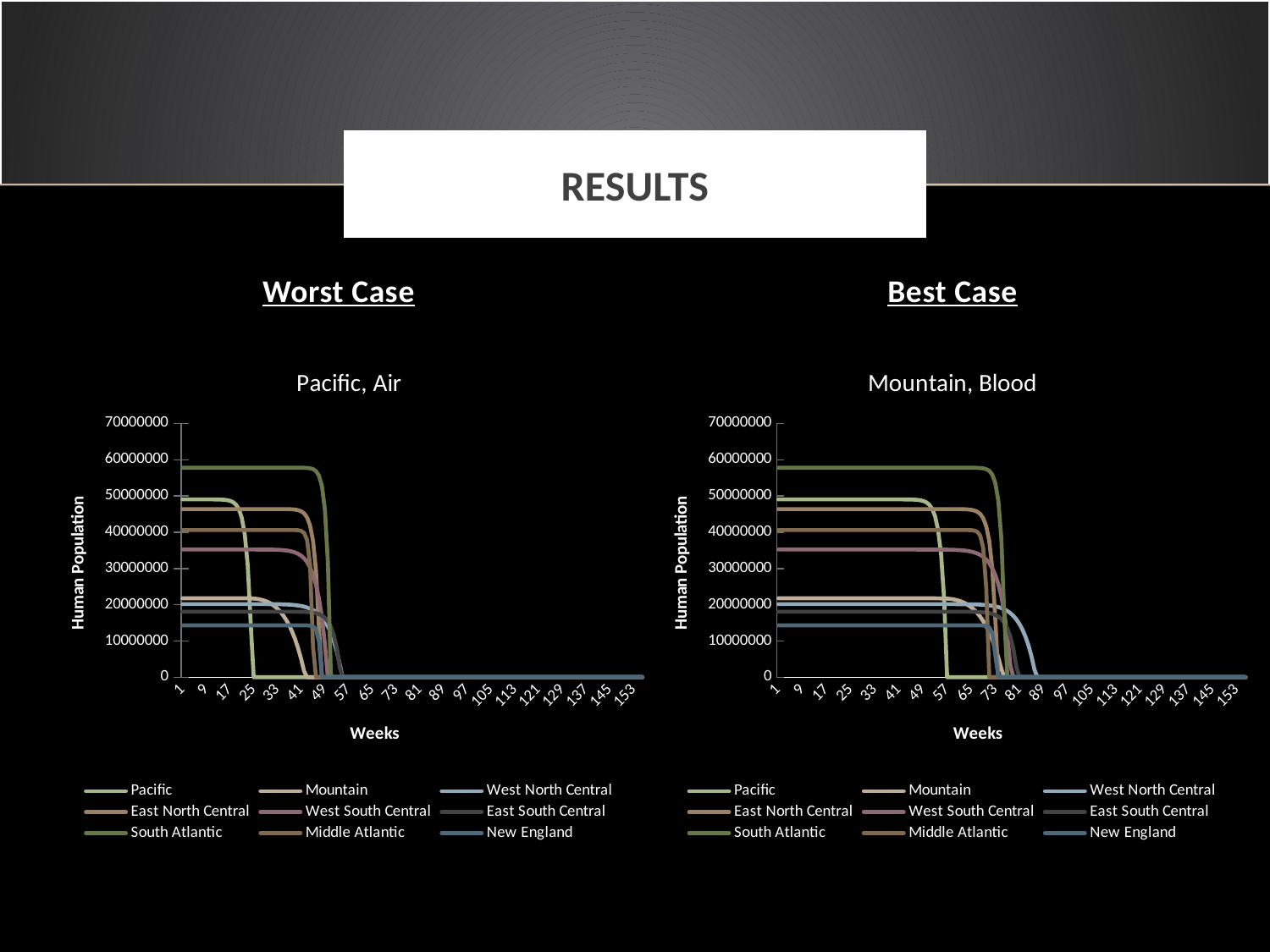

# RESULTS
Worst Case
Best Case

### Chart: Pacific, Air

| Category | Pacific | Mountain | West North Central | East North Central | West South Central | East South Central | South Atlantic | Middle Atlantic | New England |
|---|---|---|---|---|---|---|---|---|---|
| 1 | 49070441.0 | 21784507.0 | 20165794.0 | 46395654.0 | 35235521.0 | 18084651.0 | 57806544.0 | 40621237.0 | 14303542.0 |
| 2 | 49070435.0 | 21784507.0 | 20165794.0 | 46395654.0 | 35235521.0 | 18084651.0 | 57806544.0 | 40621237.0 | 14303542.0 |
| 3 | 49070422.0 | 21784507.0 | 20165794.0 | 46395654.0 | 35235521.0 | 18084651.0 | 57806544.0 | 40621237.0 | 14303542.0 |
| 4 | 49070395.0 | 21784507.0 | 20165794.0 | 46395654.0 | 35235521.0 | 18084651.0 | 57806544.0 | 40621237.0 | 14303542.0 |
| 5 | 49070339.0 | 21784507.0 | 20165794.0 | 46395654.0 | 35235521.0 | 18084651.0 | 57806544.0 | 40621237.0 | 14303542.0 |
| 6 | 49070225.0 | 21784507.0 | 20165794.0 | 46395654.0 | 35235521.0 | 18084651.0 | 57806544.0 | 40621237.0 | 14303542.0 |
| 7 | 49069994.0 | 21784507.0 | 20165794.0 | 46395654.0 | 35235521.0 | 18084651.0 | 57806544.0 | 40621237.0 | 14303542.0 |
| 8 | 49069530.0 | 21784507.0 | 20165794.0 | 46395654.0 | 35235521.0 | 18084651.0 | 57806544.0 | 40621237.0 | 14303542.0 |
| 9 | 49068606.0 | 21784507.0 | 20165794.0 | 46395654.0 | 35235521.0 | 18084651.0 | 57806544.0 | 40621237.0 | 14303542.0 |
| 10 | 49066778.0 | 21784506.0 | 20165794.0 | 46395654.0 | 35235521.0 | 18084651.0 | 57806544.0 | 40621237.0 | 14303542.0 |
| 11 | 49063185.0 | 21784503.0 | 20165794.0 | 46395654.0 | 35235521.0 | 18084651.0 | 57806544.0 | 40621237.0 | 14303542.0 |
| 12 | 49056159.0 | 21784495.0 | 20165794.0 | 46395654.0 | 35235521.0 | 18084651.0 | 57806544.0 | 40621237.0 | 14303542.0 |
| 13 | 49042491.0 | 21784479.0 | 20165794.0 | 46395654.0 | 35235521.0 | 18084651.0 | 57806544.0 | 40621237.0 | 14303542.0 |
| 14 | 49016024.0 | 21784445.0 | 20165794.0 | 46395654.0 | 35235521.0 | 18084651.0 | 57806544.0 | 40621237.0 | 14303542.0 |
| 15 | 48964997.0 | 21784378.0 | 20165794.0 | 46395654.0 | 35235521.0 | 18084651.0 | 57806544.0 | 40621237.0 | 14303542.0 |
| 16 | 48867019.0 | 21784247.0 | 20165794.0 | 46395654.0 | 35235521.0 | 18084651.0 | 57806544.0 | 40621237.0 | 14303542.0 |
| 17 | 48679606.0 | 21783993.0 | 20165794.0 | 46395654.0 | 35235521.0 | 18084651.0 | 57806544.0 | 40621237.0 | 14303542.0 |
| 18 | 48322418.0 | 21783504.0 | 20165793.0 | 46395654.0 | 35235520.0 | 18084651.0 | 57806544.0 | 40621237.0 | 14303542.0 |
| 19 | 47643999.0 | 21782569.0 | 20165791.0 | 46395654.0 | 35235516.0 | 18084651.0 | 57806544.0 | 40621237.0 | 14303542.0 |
| 20 | 46359712.0 | 21780788.0 | 20165786.0 | 46395654.0 | 35235506.0 | 18084651.0 | 57806544.0 | 40621237.0 | 14303542.0 |
| 21 | 43936329.0 | 21777412.0 | 20165774.0 | 46395654.0 | 35235484.0 | 18084651.0 | 57806544.0 | 40621237.0 | 14303542.0 |
| 22 | 39378396.0 | 21771033.0 | 20165749.0 | 46395654.0 | 35235438.0 | 18084651.0 | 57806544.0 | 40621237.0 | 14303542.0 |
| 23 | 30835654.0 | 21759017.0 | 20165699.0 | 46395654.0 | 35235346.0 | 18084651.0 | 57806544.0 | 40621237.0 | 14303542.0 |
| 24 | 14893250.0 | 21736450.0 | 20165602.0 | 46395654.0 | 35235164.0 | 18084651.0 | 57806544.0 | 40621237.0 | 14303542.0 |
| 25 | 0.0 | 21694190.0 | 20165417.0 | 46395654.0 | 35234812.0 | 18084651.0 | 57806544.0 | 40621237.0 | 14303542.0 |
| 26 | 0.0 | 21615294.0 | 20165067.0 | 46395653.0 | 35234140.0 | 18084651.0 | 57806544.0 | 40621237.0 | 14303542.0 |
| 27 | 0.0 | 21481150.0 | 20164409.0 | 46395648.0 | 35232867.0 | 18084649.0 | 57806544.0 | 40621237.0 | 14303542.0 |
| 28 | 0.0 | 21283022.0 | 20163213.0 | 46395632.0 | 35230527.0 | 18084643.0 | 57806544.0 | 40621237.0 | 14303542.0 |
| 29 | 0.0 | 21010730.0 | 20161166.0 | 46395590.0 | 35226432.0 | 18084628.0 | 57806544.0 | 40621237.0 | 14303542.0 |
| 30 | 0.0 | 20652436.0 | 20157846.0 | 46395488.0 | 35219580.0 | 18084594.0 | 57806544.0 | 40621237.0 | 14303542.0 |
| 31 | 0.0 | 20194395.0 | 20152690.0 | 46395255.0 | 35208525.0 | 18084525.0 | 57806544.0 | 40621237.0 | 14303542.0 |
| 32 | 0.0 | 19620659.0 | 20144951.0 | 46394742.0 | 35191197.0 | 18084392.0 | 57806544.0 | 40621237.0 | 14303542.0 |
| 33 | 0.0 | 18912737.0 | 20133648.0 | 46393644.0 | 35164652.0 | 18084145.0 | 57806543.0 | 40621235.0 | 14303542.0 |
| 34 | 0.0 | 18049210.0 | 20117495.0 | 46391345.0 | 35124722.0 | 18083702.0 | 57806537.0 | 40621222.0 | 14303542.0 |
| 35 | 0.0 | 17005290.0 | 20094818.0 | 46386609.0 | 35065535.0 | 18082928.0 | 57806515.0 | 40621161.0 | 14303542.0 |
| 36 | 0.0 | 15752328.0 | 20063443.0 | 46376976.0 | 34978845.0 | 18081603.0 | 57806449.0 | 40620909.0 | 14303542.0 |
| 37 | 0.0 | 14257267.0 | 20020561.0 | 46357578.0 | 34853111.0 | 18079375.0 | 57806268.0 | 40619932.0 | 14303542.0 |
| 38 | 0.0 | 12482062.0 | 19962549.0 | 46318832.0 | 34672221.0 | 18075681.0 | 57805793.0 | 40616286.0 | 14303542.0 |
| 39 | 0.0 | 10383101.0 | 19884749.0 | 46241957.0 | 34413742.0 | 18069629.0 | 57804591.0 | 40603024.0 | 14303533.0 |
| 40 | 0.0 | 7910755.0 | 19781182.0 | 46090300.0 | 34046502.0 | 18059810.0 | 57801625.0 | 40555698.0 | 14303463.0 |
| 41 | 0.0 | 5009440.0 | 19644188.0 | 45792590.0 | 33527275.0 | 18044013.0 | 57794438.0 | 40389339.0 | 14303052.0 |
| 42 | 0.0 | 1619827.0 | 19463963.0 | 45210722.0 | 32796231.0 | 18018771.0 | 57777264.0 | 39811862.0 | 14300946.0 |
| 43 | 0.0 | 0.0 | 19227967.0 | 44077922.0 | 31770709.0 | 17978657.0 | 57736621.0 | 37829005.0 | 14290971.0 |
| 44 | 0.0 | 0.0 | 18920156.0 | 41880372.0 | 30336715.0 | 17915179.0 | 57640999.0 | 31087828.0 | 14246134.0 |
| 45 | 0.0 | 0.0 | 18520971.0 | 37631179.0 | 28338838.0 | 17815026.0 | 57416438.0 | 8401291.0 | 14052106.0 |
| 46 | 0.0 | 0.0 | 18006197.0 | 29440279.0 | 25565088.0 | 17657280.0 | 56887671.0 | 0.0 | 13236714.0 |
| 47 | 0.0 | 0.0 | 17344769.0 | 13703702.0 | 21725658.0 | 17408915.0 | 55632854.0 | 0.0 | 9891175.0 |
| 48 | 0.0 | 0.0 | 16496424.0 | 0.0 | 16426072.0 | 17017427.0 | 52748992.0 | 0.0 | 0.0 |
| 49 | 0.0 | 0.0 | 15408259.0 | 0.0 | 9134089.0 | 16398731.0 | 46268787.0 | 0.0 | 0.0 |
| 50 | 0.0 | 0.0 | 14014676.0 | 0.0 | 0.0 | 15427072.0 | 31922383.0 | 0.0 | 0.0 |
| 51 | 0.0 | 0.0 | 12237982.0 | 0.0 | 0.0 | 13920574.0 | 551207.0 | 0.0 | 0.0 |
| 52 | 0.0 | 0.0 | 9981555.0 | 0.0 | 0.0 | 11603470.0 | 0.0 | 0.0 | 0.0 |
| 53 | 0.0 | 0.0 | 7130781.0 | 0.0 | 0.0 | 8065328.0 | 0.0 | 0.0 | 0.0 |
| 54 | 0.0 | 0.0 | 3547473.0 | 0.0 | 0.0 | 2736419.0 | 0.0 | 0.0 | 0.0 |
| 55 | 0.0 | 0.0 | 0.0 | 0.0 | 0.0 | 0.0 | 0.0 | 0.0 | 0.0 |
| 56 | 0.0 | 0.0 | 0.0 | 0.0 | 0.0 | 0.0 | 0.0 | 0.0 | 0.0 |
| 57 | 0.0 | 0.0 | 0.0 | 0.0 | 0.0 | 0.0 | 0.0 | 0.0 | 0.0 |
| 58 | 0.0 | 0.0 | 0.0 | 0.0 | 0.0 | 0.0 | 0.0 | 0.0 | 0.0 |
| 59 | 0.0 | 0.0 | 0.0 | 0.0 | 0.0 | 0.0 | 0.0 | 0.0 | 0.0 |
| 60 | 0.0 | 0.0 | 0.0 | 0.0 | 0.0 | 0.0 | 0.0 | 0.0 | 0.0 |
| 61 | 0.0 | 0.0 | 0.0 | 0.0 | 0.0 | 0.0 | 0.0 | 0.0 | 0.0 |
| 62 | 0.0 | 0.0 | 0.0 | 0.0 | 0.0 | 0.0 | 0.0 | 0.0 | 0.0 |
| 63 | 0.0 | 0.0 | 0.0 | 0.0 | 0.0 | 0.0 | 0.0 | 0.0 | 0.0 |
| 64 | 0.0 | 0.0 | 0.0 | 0.0 | 0.0 | 0.0 | 0.0 | 0.0 | 0.0 |
| 65 | 0.0 | 0.0 | 0.0 | 0.0 | 0.0 | 0.0 | 0.0 | 0.0 | 0.0 |
| 66 | 0.0 | 0.0 | 0.0 | 0.0 | 0.0 | 0.0 | 0.0 | 0.0 | 0.0 |
| 67 | 0.0 | 0.0 | 0.0 | 0.0 | 0.0 | 0.0 | 0.0 | 0.0 | 0.0 |
| 68 | 0.0 | 0.0 | 0.0 | 0.0 | 0.0 | 0.0 | 0.0 | 0.0 | 0.0 |
| 69 | 0.0 | 0.0 | 0.0 | 0.0 | 0.0 | 0.0 | 0.0 | 0.0 | 0.0 |
| 70 | 0.0 | 0.0 | 0.0 | 0.0 | 0.0 | 0.0 | 0.0 | 0.0 | 0.0 |
| 71 | 0.0 | 0.0 | 0.0 | 0.0 | 0.0 | 0.0 | 0.0 | 0.0 | 0.0 |
| 72 | 0.0 | 0.0 | 0.0 | 0.0 | 0.0 | 0.0 | 0.0 | 0.0 | 0.0 |
| 73 | 0.0 | 0.0 | 0.0 | 0.0 | 0.0 | 0.0 | 0.0 | 0.0 | 0.0 |
| 74 | 0.0 | 0.0 | 0.0 | 0.0 | 0.0 | 0.0 | 0.0 | 0.0 | 0.0 |
| 75 | 0.0 | 0.0 | 0.0 | 0.0 | 0.0 | 0.0 | 0.0 | 0.0 | 0.0 |
| 76 | 0.0 | 0.0 | 0.0 | 0.0 | 0.0 | 0.0 | 0.0 | 0.0 | 0.0 |
| 77 | 0.0 | 0.0 | 0.0 | 0.0 | 0.0 | 0.0 | 0.0 | 0.0 | 0.0 |
| 78 | 0.0 | 0.0 | 0.0 | 0.0 | 0.0 | 0.0 | 0.0 | 0.0 | 0.0 |
| 79 | 0.0 | 0.0 | 0.0 | 0.0 | 0.0 | 0.0 | 0.0 | 0.0 | 0.0 |
| 80 | 0.0 | 0.0 | 0.0 | 0.0 | 0.0 | 0.0 | 0.0 | 0.0 | 0.0 |
| 81 | 0.0 | 0.0 | 0.0 | 0.0 | 0.0 | 0.0 | 0.0 | 0.0 | 0.0 |
| 82 | 0.0 | 0.0 | 0.0 | 0.0 | 0.0 | 0.0 | 0.0 | 0.0 | 0.0 |
| 83 | 0.0 | 0.0 | 0.0 | 0.0 | 0.0 | 0.0 | 0.0 | 0.0 | 0.0 |
| 84 | 0.0 | 0.0 | 0.0 | 0.0 | 0.0 | 0.0 | 0.0 | 0.0 | 0.0 |
| 85 | 0.0 | 0.0 | 0.0 | 0.0 | 0.0 | 0.0 | 0.0 | 0.0 | 0.0 |
| 86 | 0.0 | 0.0 | 0.0 | 0.0 | 0.0 | 0.0 | 0.0 | 0.0 | 0.0 |
| 87 | 0.0 | 0.0 | 0.0 | 0.0 | 0.0 | 0.0 | 0.0 | 0.0 | 0.0 |
| 88 | 0.0 | 0.0 | 0.0 | 0.0 | 0.0 | 0.0 | 0.0 | 0.0 | 0.0 |
| 89 | 0.0 | 0.0 | 0.0 | 0.0 | 0.0 | 0.0 | 0.0 | 0.0 | 0.0 |
| 90 | 0.0 | 0.0 | 0.0 | 0.0 | 0.0 | 0.0 | 0.0 | 0.0 | 0.0 |
| 91 | 0.0 | 0.0 | 0.0 | 0.0 | 0.0 | 0.0 | 0.0 | 0.0 | 0.0 |
| 92 | 0.0 | 0.0 | 0.0 | 0.0 | 0.0 | 0.0 | 0.0 | 0.0 | 0.0 |
| 93 | 0.0 | 0.0 | 0.0 | 0.0 | 0.0 | 0.0 | 0.0 | 0.0 | 0.0 |
| 94 | 0.0 | 0.0 | 0.0 | 0.0 | 0.0 | 0.0 | 0.0 | 0.0 | 0.0 |
| 95 | 0.0 | 0.0 | 0.0 | 0.0 | 0.0 | 0.0 | 0.0 | 0.0 | 0.0 |
| 96 | 0.0 | 0.0 | 0.0 | 0.0 | 0.0 | 0.0 | 0.0 | 0.0 | 0.0 |
| 97 | 0.0 | 0.0 | 0.0 | 0.0 | 0.0 | 0.0 | 0.0 | 0.0 | 0.0 |
| 98 | 0.0 | 0.0 | 0.0 | 0.0 | 0.0 | 0.0 | 0.0 | 0.0 | 0.0 |
| 99 | 0.0 | 0.0 | 0.0 | 0.0 | 0.0 | 0.0 | 0.0 | 0.0 | 0.0 |
| 100 | 0.0 | 0.0 | 0.0 | 0.0 | 0.0 | 0.0 | 0.0 | 0.0 | 0.0 |
| 101 | 0.0 | 0.0 | 0.0 | 0.0 | 0.0 | 0.0 | 0.0 | 0.0 | 0.0 |
| 102 | 0.0 | 0.0 | 0.0 | 0.0 | 0.0 | 0.0 | 0.0 | 0.0 | 0.0 |
| 103 | 0.0 | 0.0 | 0.0 | 0.0 | 0.0 | 0.0 | 0.0 | 0.0 | 0.0 |
| 104 | 0.0 | 0.0 | 0.0 | 0.0 | 0.0 | 0.0 | 0.0 | 0.0 | 0.0 |
| 105 | 0.0 | 0.0 | 0.0 | 0.0 | 0.0 | 0.0 | 0.0 | 0.0 | 0.0 |
| 106 | 0.0 | 0.0 | 0.0 | 0.0 | 0.0 | 0.0 | 0.0 | 0.0 | 0.0 |
| 107 | 0.0 | 0.0 | 0.0 | 0.0 | 0.0 | 0.0 | 0.0 | 0.0 | 0.0 |
| 108 | 0.0 | 0.0 | 0.0 | 0.0 | 0.0 | 0.0 | 0.0 | 0.0 | 0.0 |
| 109 | 0.0 | 0.0 | 0.0 | 0.0 | 0.0 | 0.0 | 0.0 | 0.0 | 0.0 |
| 110 | 0.0 | 0.0 | 0.0 | 0.0 | 0.0 | 0.0 | 0.0 | 0.0 | 0.0 |
| 111 | 0.0 | 0.0 | 0.0 | 0.0 | 0.0 | 0.0 | 0.0 | 0.0 | 0.0 |
| 112 | 0.0 | 0.0 | 0.0 | 0.0 | 0.0 | 0.0 | 0.0 | 0.0 | 0.0 |
| 113 | 0.0 | 0.0 | 0.0 | 0.0 | 0.0 | 0.0 | 0.0 | 0.0 | 0.0 |
| 114 | 0.0 | 0.0 | 0.0 | 0.0 | 0.0 | 0.0 | 0.0 | 0.0 | 0.0 |
| 115 | 0.0 | 0.0 | 0.0 | 0.0 | 0.0 | 0.0 | 0.0 | 0.0 | 0.0 |
| 116 | 0.0 | 0.0 | 0.0 | 0.0 | 0.0 | 0.0 | 0.0 | 0.0 | 0.0 |
| 117 | 0.0 | 0.0 | 0.0 | 0.0 | 0.0 | 0.0 | 0.0 | 0.0 | 0.0 |
| 118 | 0.0 | 0.0 | 0.0 | 0.0 | 0.0 | 0.0 | 0.0 | 0.0 | 0.0 |
| 119 | 0.0 | 0.0 | 0.0 | 0.0 | 0.0 | 0.0 | 0.0 | 0.0 | 0.0 |
| 120 | 0.0 | 0.0 | 0.0 | 0.0 | 0.0 | 0.0 | 0.0 | 0.0 | 0.0 |
| 121 | 0.0 | 0.0 | 0.0 | 0.0 | 0.0 | 0.0 | 0.0 | 0.0 | 0.0 |
| 122 | 0.0 | 0.0 | 0.0 | 0.0 | 0.0 | 0.0 | 0.0 | 0.0 | 0.0 |
| 123 | 0.0 | 0.0 | 0.0 | 0.0 | 0.0 | 0.0 | 0.0 | 0.0 | 0.0 |
| 124 | 0.0 | 0.0 | 0.0 | 0.0 | 0.0 | 0.0 | 0.0 | 0.0 | 0.0 |
| 125 | 0.0 | 0.0 | 0.0 | 0.0 | 0.0 | 0.0 | 0.0 | 0.0 | 0.0 |
| 126 | 0.0 | 0.0 | 0.0 | 0.0 | 0.0 | 0.0 | 0.0 | 0.0 | 0.0 |
| 127 | 0.0 | 0.0 | 0.0 | 0.0 | 0.0 | 0.0 | 0.0 | 0.0 | 0.0 |
| 128 | 0.0 | 0.0 | 0.0 | 0.0 | 0.0 | 0.0 | 0.0 | 0.0 | 0.0 |
| 129 | 0.0 | 0.0 | 0.0 | 0.0 | 0.0 | 0.0 | 0.0 | 0.0 | 0.0 |
| 130 | 0.0 | 0.0 | 0.0 | 0.0 | 0.0 | 0.0 | 0.0 | 0.0 | 0.0 |
| 131 | 0.0 | 0.0 | 0.0 | 0.0 | 0.0 | 0.0 | 0.0 | 0.0 | 0.0 |
| 132 | 0.0 | 0.0 | 0.0 | 0.0 | 0.0 | 0.0 | 0.0 | 0.0 | 0.0 |
| 133 | 0.0 | 0.0 | 0.0 | 0.0 | 0.0 | 0.0 | 0.0 | 0.0 | 0.0 |
| 134 | 0.0 | 0.0 | 0.0 | 0.0 | 0.0 | 0.0 | 0.0 | 0.0 | 0.0 |
| 135 | 0.0 | 0.0 | 0.0 | 0.0 | 0.0 | 0.0 | 0.0 | 0.0 | 0.0 |
| 136 | 0.0 | 0.0 | 0.0 | 0.0 | 0.0 | 0.0 | 0.0 | 0.0 | 0.0 |
| 137 | 0.0 | 0.0 | 0.0 | 0.0 | 0.0 | 0.0 | 0.0 | 0.0 | 0.0 |
| 138 | 0.0 | 0.0 | 0.0 | 0.0 | 0.0 | 0.0 | 0.0 | 0.0 | 0.0 |
| 139 | 0.0 | 0.0 | 0.0 | 0.0 | 0.0 | 0.0 | 0.0 | 0.0 | 0.0 |
| 140 | 0.0 | 0.0 | 0.0 | 0.0 | 0.0 | 0.0 | 0.0 | 0.0 | 0.0 |
| 141 | 0.0 | 0.0 | 0.0 | 0.0 | 0.0 | 0.0 | 0.0 | 0.0 | 0.0 |
| 142 | 0.0 | 0.0 | 0.0 | 0.0 | 0.0 | 0.0 | 0.0 | 0.0 | 0.0 |
| 143 | 0.0 | 0.0 | 0.0 | 0.0 | 0.0 | 0.0 | 0.0 | 0.0 | 0.0 |
| 144 | 0.0 | 0.0 | 0.0 | 0.0 | 0.0 | 0.0 | 0.0 | 0.0 | 0.0 |
| 145 | 0.0 | 0.0 | 0.0 | 0.0 | 0.0 | 0.0 | 0.0 | 0.0 | 0.0 |
| 146 | 0.0 | 0.0 | 0.0 | 0.0 | 0.0 | 0.0 | 0.0 | 0.0 | 0.0 |
| 147 | 0.0 | 0.0 | 0.0 | 0.0 | 0.0 | 0.0 | 0.0 | 0.0 | 0.0 |
| 148 | 0.0 | 0.0 | 0.0 | 0.0 | 0.0 | 0.0 | 0.0 | 0.0 | 0.0 |
| 149 | 0.0 | 0.0 | 0.0 | 0.0 | 0.0 | 0.0 | 0.0 | 0.0 | 0.0 |
| 150 | 0.0 | 0.0 | 0.0 | 0.0 | 0.0 | 0.0 | 0.0 | 0.0 | 0.0 |
| 151 | 0.0 | 0.0 | 0.0 | 0.0 | 0.0 | 0.0 | 0.0 | 0.0 | 0.0 |
| 152 | 0.0 | 0.0 | 0.0 | 0.0 | 0.0 | 0.0 | 0.0 | 0.0 | 0.0 |
| 153 | 0.0 | 0.0 | 0.0 | 0.0 | 0.0 | 0.0 | 0.0 | 0.0 | 0.0 |
| 154 | 0.0 | 0.0 | 0.0 | 0.0 | 0.0 | 0.0 | 0.0 | 0.0 | 0.0 |
| 155 | 0.0 | 0.0 | 0.0 | 0.0 | 0.0 | 0.0 | 0.0 | 0.0 | 0.0 |
| 156 | 0.0 | 0.0 | 0.0 | 0.0 | 0.0 | 0.0 | 0.0 | 0.0 | 0.0 |

### Chart: Mountain, Blood

| Category | Pacific | Mountain | West North Central | East North Central | West South Central | East South Central | South Atlantic | Middle Atlantic | New England |
|---|---|---|---|---|---|---|---|---|---|
| 1 | 49070441.0 | 21784507.0 | 20165794.0 | 46395654.0 | 35235521.0 | 18084651.0 | 57806544.0 | 40621237.0 | 14303542.0 |
| 2 | 49070441.0 | 21784506.0 | 20165794.0 | 46395654.0 | 35235521.0 | 18084651.0 | 57806544.0 | 40621237.0 | 14303542.0 |
| 3 | 49070441.0 | 21784505.0 | 20165794.0 | 46395654.0 | 35235521.0 | 18084651.0 | 57806544.0 | 40621237.0 | 14303542.0 |
| 4 | 49070441.0 | 21784504.0 | 20165794.0 | 46395654.0 | 35235521.0 | 18084651.0 | 57806544.0 | 40621237.0 | 14303542.0 |
| 5 | 49070441.0 | 21784503.0 | 20165794.0 | 46395654.0 | 35235521.0 | 18084651.0 | 57806544.0 | 40621237.0 | 14303542.0 |
| 6 | 49070441.0 | 21784502.0 | 20165794.0 | 46395654.0 | 35235521.0 | 18084651.0 | 57806544.0 | 40621237.0 | 14303542.0 |
| 7 | 49070441.0 | 21784500.0 | 20165794.0 | 46395654.0 | 35235521.0 | 18084651.0 | 57806544.0 | 40621237.0 | 14303542.0 |
| 8 | 49070441.0 | 21784498.0 | 20165794.0 | 46395654.0 | 35235521.0 | 18084651.0 | 57806544.0 | 40621237.0 | 14303542.0 |
| 9 | 49070441.0 | 21784496.0 | 20165794.0 | 46395654.0 | 35235521.0 | 18084651.0 | 57806544.0 | 40621237.0 | 14303542.0 |
| 10 | 49070441.0 | 21784493.0 | 20165794.0 | 46395654.0 | 35235521.0 | 18084651.0 | 57806544.0 | 40621237.0 | 14303542.0 |
| 11 | 49070441.0 | 21784490.0 | 20165794.0 | 46395654.0 | 35235521.0 | 18084651.0 | 57806544.0 | 40621237.0 | 14303542.0 |
| 12 | 49070441.0 | 21784486.0 | 20165794.0 | 46395654.0 | 35235521.0 | 18084651.0 | 57806544.0 | 40621237.0 | 14303542.0 |
| 13 | 49070441.0 | 21784481.0 | 20165794.0 | 46395654.0 | 35235521.0 | 18084651.0 | 57806544.0 | 40621237.0 | 14303542.0 |
| 14 | 49070441.0 | 21784475.0 | 20165794.0 | 46395654.0 | 35235521.0 | 18084651.0 | 57806544.0 | 40621237.0 | 14303542.0 |
| 15 | 49070441.0 | 21784468.0 | 20165794.0 | 46395654.0 | 35235521.0 | 18084651.0 | 57806544.0 | 40621237.0 | 14303542.0 |
| 16 | 49070441.0 | 21784460.0 | 20165794.0 | 46395654.0 | 35235521.0 | 18084651.0 | 57806544.0 | 40621237.0 | 14303542.0 |
| 17 | 49070441.0 | 21784450.0 | 20165794.0 | 46395654.0 | 35235521.0 | 18084651.0 | 57806544.0 | 40621237.0 | 14303542.0 |
| 18 | 49070441.0 | 21784439.0 | 20165794.0 | 46395654.0 | 35235521.0 | 18084651.0 | 57806544.0 | 40621237.0 | 14303542.0 |
| 19 | 49070441.0 | 21784426.0 | 20165794.0 | 46395654.0 | 35235521.0 | 18084651.0 | 57806544.0 | 40621237.0 | 14303542.0 |
| 20 | 49070441.0 | 21784410.0 | 20165794.0 | 46395654.0 | 35235521.0 | 18084651.0 | 57806544.0 | 40621237.0 | 14303542.0 |
| 21 | 49070441.0 | 21784391.0 | 20165794.0 | 46395654.0 | 35235521.0 | 18084651.0 | 57806544.0 | 40621237.0 | 14303542.0 |
| 22 | 49070441.0 | 21784369.0 | 20165794.0 | 46395654.0 | 35235521.0 | 18084651.0 | 57806544.0 | 40621237.0 | 14303542.0 |
| 23 | 49070441.0 | 21784343.0 | 20165794.0 | 46395654.0 | 35235521.0 | 18084651.0 | 57806544.0 | 40621237.0 | 14303542.0 |
| 24 | 49070441.0 | 21784312.0 | 20165794.0 | 46395654.0 | 35235521.0 | 18084651.0 | 57806544.0 | 40621237.0 | 14303542.0 |
| 25 | 49070441.0 | 21784276.0 | 20165794.0 | 46395654.0 | 35235521.0 | 18084651.0 | 57806544.0 | 40621237.0 | 14303542.0 |
| 26 | 49070441.0 | 21784233.0 | 20165794.0 | 46395654.0 | 35235521.0 | 18084651.0 | 57806544.0 | 40621237.0 | 14303542.0 |
| 27 | 49070441.0 | 21784183.0 | 20165794.0 | 46395654.0 | 35235521.0 | 18084651.0 | 57806544.0 | 40621237.0 | 14303542.0 |
| 28 | 49070441.0 | 21784124.0 | 20165794.0 | 46395654.0 | 35235521.0 | 18084651.0 | 57806544.0 | 40621237.0 | 14303542.0 |
| 29 | 49070441.0 | 21784055.0 | 20165794.0 | 46395654.0 | 35235521.0 | 18084651.0 | 57806544.0 | 40621237.0 | 14303542.0 |
| 30 | 49070441.0 | 21783974.0 | 20165794.0 | 46395654.0 | 35235521.0 | 18084651.0 | 57806544.0 | 40621237.0 | 14303542.0 |
| 31 | 49070441.0 | 21783879.0 | 20165794.0 | 46395654.0 | 35235521.0 | 18084651.0 | 57806544.0 | 40621237.0 | 14303542.0 |
| 32 | 49070439.0 | 21783768.0 | 20165794.0 | 46395654.0 | 35235520.0 | 18084651.0 | 57806544.0 | 40621237.0 | 14303542.0 |
| 33 | 49070434.0 | 21783638.0 | 20165793.0 | 46395654.0 | 35235518.0 | 18084651.0 | 57806544.0 | 40621237.0 | 14303542.0 |
| 34 | 49070423.0 | 21783486.0 | 20165792.0 | 46395654.0 | 35235515.0 | 18084651.0 | 57806544.0 | 40621237.0 | 14303542.0 |
| 35 | 49070400.0 | 21783308.0 | 20165790.0 | 46395654.0 | 35235510.0 | 18084651.0 | 57806544.0 | 40621237.0 | 14303542.0 |
| 36 | 49070353.0 | 21783100.0 | 20165787.0 | 46395654.0 | 35235503.0 | 18084651.0 | 57806544.0 | 40621237.0 | 14303542.0 |
| 37 | 49070259.0 | 21782857.0 | 20165783.0 | 46395654.0 | 35235492.0 | 18084651.0 | 57806544.0 | 40621237.0 | 14303542.0 |
| 38 | 49070074.0 | 21782574.0 | 20165777.0 | 46395654.0 | 35235475.0 | 18084651.0 | 57806544.0 | 40621237.0 | 14303542.0 |
| 39 | 49069715.0 | 21782244.0 | 20165769.0 | 46395654.0 | 35235450.0 | 18084651.0 | 57806544.0 | 40621237.0 | 14303542.0 |
| 40 | 49069025.0 | 21781859.0 | 20165757.0 | 46395654.0 | 35235413.0 | 18084651.0 | 57806544.0 | 40621237.0 | 14303542.0 |
| 41 | 49067711.0 | 21781409.0 | 20165741.0 | 46395654.0 | 35235359.0 | 18084651.0 | 57806544.0 | 40621237.0 | 14303542.0 |
| 42 | 49065225.0 | 21780884.0 | 20165720.0 | 46395654.0 | 35235281.0 | 18084651.0 | 57806544.0 | 40621237.0 | 14303542.0 |
| 43 | 49060547.0 | 21780270.0 | 20165692.0 | 46395654.0 | 35235170.0 | 18084651.0 | 57806544.0 | 40621237.0 | 14303542.0 |
| 44 | 49051790.0 | 21779551.0 | 20165654.0 | 46395654.0 | 35235012.0 | 18084651.0 | 57806544.0 | 40621237.0 | 14303542.0 |
| 45 | 49035473.0 | 21778706.0 | 20165604.0 | 46395654.0 | 35234788.0 | 18084651.0 | 57806544.0 | 40621237.0 | 14303542.0 |
| 46 | 49005196.0 | 21777707.0 | 20165538.0 | 46395654.0 | 35234472.0 | 18084651.0 | 57806544.0 | 40621237.0 | 14303542.0 |
| 47 | 48949236.0 | 21776516.0 | 20165452.0 | 46395654.0 | 35234028.0 | 18084650.0 | 57806544.0 | 40621237.0 | 14303542.0 |
| 48 | 48846181.0 | 21775077.0 | 20165340.0 | 46395654.0 | 35233407.0 | 18084647.0 | 57806544.0 | 40621237.0 | 14303542.0 |
| 49 | 48657044.0 | 21773305.0 | 20165194.0 | 46395654.0 | 35232540.0 | 18084641.0 | 57806544.0 | 40621237.0 | 14303542.0 |
| 50 | 48311043.0 | 21771061.0 | 20165005.0 | 46395652.0 | 35231332.0 | 18084630.0 | 57806544.0 | 40621237.0 | 14303542.0 |
| 51 | 47680027.0 | 21768116.0 | 20164760.0 | 46395646.0 | 35229654.0 | 18084611.0 | 57806544.0 | 40621237.0 | 14303542.0 |
| 52 | 46532627.0 | 21764076.0 | 20164443.0 | 46395633.0 | 35227327.0 | 18084578.0 | 57806544.0 | 40621237.0 | 14303542.0 |
| 53 | 44452299.0 | 21758258.0 | 20164032.0 | 46395604.0 | 35224105.0 | 18084522.0 | 57806544.0 | 40621237.0 | 14303542.0 |
| 54 | 40691436.0 | 21749460.0 | 20163498.0 | 46395543.0 | 35219648.0 | 18084429.0 | 57806544.0 | 40621237.0 | 14303542.0 |
| 55 | 33913240.0 | 21735551.0 | 20162801.0 | 46395418.0 | 35213488.0 | 18084278.0 | 57806544.0 | 40621237.0 | 14303542.0 |
| 56 | 21740570.0 | 21712748.0 | 20161886.0 | 46395164.0 | 35204979.0 | 18084036.0 | 57806544.0 | 40621237.0 | 14303542.0 |
| 57 | 0.0 | 21674325.0 | 20160673.0 | 46394658.0 | 35193226.0 | 18083654.0 | 57806543.0 | 40621237.0 | 14303542.0 |
| 58 | 0.0 | 21608331.0 | 20159045.0 | 46393659.0 | 35176984.0 | 18083055.0 | 57806537.0 | 40621235.0 | 14303542.0 |
| 59 | 0.0 | 21493601.0 | 20156823.0 | 46391706.0 | 35154516.0 | 18082123.0 | 57806518.0 | 40621223.0 | 14303542.0 |
| 60 | 0.0 | 21323131.0 | 20153729.0 | 46387916.0 | 35123378.0 | 18080683.0 | 57806466.0 | 40621170.0 | 14303542.0 |
| 61 | 0.0 | 21088846.0 | 20149396.0 | 46380607.0 | 35080228.0 | 18078472.0 | 57806334.0 | 40620965.0 | 14303542.0 |
| 62 | 0.0 | 20781462.0 | 20143345.0 | 46366591.0 | 35020502.0 | 18075092.0 | 57806011.0 | 40620216.0 | 14303542.0 |
| 63 | 0.0 | 20390320.0 | 20134954.0 | 46339850.0 | 34937982.0 | 18069949.0 | 57805246.0 | 40617583.0 | 14303542.0 |
| 64 | 0.0 | 19903191.0 | 20123418.0 | 46289064.0 | 34824212.0 | 18062153.0 | 57803472.0 | 40608551.0 | 14303534.0 |
| 65 | 0.0 | 19306057.0 | 20107698.0 | 46193015.0 | 34667711.0 | 18050375.0 | 57799428.0 | 40578137.0 | 14303480.0 |
| 66 | 0.0 | 18582858.0 | 20086454.0 | 46012063.0 | 34452913.0 | 18032633.0 | 57790325.0 | 40477212.0 | 14303190.0 |
| 67 | 0.0 | 17715207.0 | 20057963.0 | 45672373.0 | 34158745.0 | 18005973.0 | 57770035.0 | 40146366.0 | 14301811.0 |
| 68 | 0.0 | 16682074.0 | 20020004.0 | 45036793.0 | 33756715.0 | 17965991.0 | 57725149.0 | 39073180.0 | 14295713.0 |
| 69 | 0.0 | 15459430.0 | 19969706.0 | 43851185.0 | 33208348.0 | 17906116.0 | 57626379.0 | 35624768.0 | 14270036.0 |
| 70 | 0.0 | 14019866.0 | 19903341.0 | 41645642.0 | 32461756.0 | 17816527.0 | 57409691.0 | 24643845.0 | 14165728.0 |
| 71 | 0.0 | 12332186.0 | 19816028.0 | 37552814.0 | 31447050.0 | 17682499.0 | 56934475.0 | 0.0 | 13753651.0 |
| 72 | 0.0 | 10361019.0 | 19701298.0 | 29974042.0 | 30070224.0 | 17481863.0 | 55889350.0 | 0.0 | 12162220.0 |
| 73 | 0.0 | 8066530.0 | 19550437.0 | 15982524.0 | 28205023.0 | 17181043.0 | 53593970.0 | 0.0 | 6179677.0 |
| 74 | 0.0 | 5404492.0 | 19351450.0 | 0.0 | 25682192.0 | 16728789.0 | 48668805.0 | 0.0 | 0.0 |
| 75 | 0.0 | 2327743.0 | 19087412.0 | 0.0 | 22275389.0 | 16046249.0 | 38239862.0 | 0.0 | 0.0 |
| 76 | 0.0 | 0.0 | 18736608.0 | 0.0 | 17683055.0 | 15016362.0 | 16379795.0 | 0.0 | 0.0 |
| 77 | 0.0 | 0.0 | 18276678.0 | 0.0 | 11506213.0 | 13475318.0 | 0.0 | 0.0 | 0.0 |
| 78 | 0.0 | 0.0 | 17680068.0 | 0.0 | 3227195.0 | 11179245.0 | 0.0 | 0.0 | 0.0 |
| 79 | 0.0 | 0.0 | 16913344.0 | 0.0 | 0.0 | 7783759.0 | 0.0 | 0.0 | 0.0 |
| 80 | 0.0 | 0.0 | 15934818.0 | 0.0 | 0.0 | 2814876.0 | 0.0 | 0.0 | 0.0 |
| 81 | 0.0 | 0.0 | 14695554.0 | 0.0 | 0.0 | 0.0 | 0.0 | 0.0 | 0.0 |
| 82 | 0.0 | 0.0 | 13137163.0 | 0.0 | 0.0 | 0.0 | 0.0 | 0.0 | 0.0 |
| 83 | 0.0 | 0.0 | 11188699.0 | 0.0 | 0.0 | 0.0 | 0.0 | 0.0 | 0.0 |
| 84 | 0.0 | 0.0 | 8764378.0 | 0.0 | 0.0 | 0.0 | 0.0 | 0.0 | 0.0 |
| 85 | 0.0 | 0.0 | 5761491.0 | 0.0 | 0.0 | 0.0 | 0.0 | 0.0 | 0.0 |
| 86 | 0.0 | 0.0 | 2060301.0 | 0.0 | 0.0 | 0.0 | 0.0 | 0.0 | 0.0 |
| 87 | 0.0 | 0.0 | 0.0 | 0.0 | 0.0 | 0.0 | 0.0 | 0.0 | 0.0 |
| 88 | 0.0 | 0.0 | 0.0 | 0.0 | 0.0 | 0.0 | 0.0 | 0.0 | 0.0 |
| 89 | 0.0 | 0.0 | 0.0 | 0.0 | 0.0 | 0.0 | 0.0 | 0.0 | 0.0 |
| 90 | 0.0 | 0.0 | 0.0 | 0.0 | 0.0 | 0.0 | 0.0 | 0.0 | 0.0 |
| 91 | 0.0 | 0.0 | 0.0 | 0.0 | 0.0 | 0.0 | 0.0 | 0.0 | 0.0 |
| 92 | 0.0 | 0.0 | 0.0 | 0.0 | 0.0 | 0.0 | 0.0 | 0.0 | 0.0 |
| 93 | 0.0 | 0.0 | 0.0 | 0.0 | 0.0 | 0.0 | 0.0 | 0.0 | 0.0 |
| 94 | 0.0 | 0.0 | 0.0 | 0.0 | 0.0 | 0.0 | 0.0 | 0.0 | 0.0 |
| 95 | 0.0 | 0.0 | 0.0 | 0.0 | 0.0 | 0.0 | 0.0 | 0.0 | 0.0 |
| 96 | 0.0 | 0.0 | 0.0 | 0.0 | 0.0 | 0.0 | 0.0 | 0.0 | 0.0 |
| 97 | 0.0 | 0.0 | 0.0 | 0.0 | 0.0 | 0.0 | 0.0 | 0.0 | 0.0 |
| 98 | 0.0 | 0.0 | 0.0 | 0.0 | 0.0 | 0.0 | 0.0 | 0.0 | 0.0 |
| 99 | 0.0 | 0.0 | 0.0 | 0.0 | 0.0 | 0.0 | 0.0 | 0.0 | 0.0 |
| 100 | 0.0 | 0.0 | 0.0 | 0.0 | 0.0 | 0.0 | 0.0 | 0.0 | 0.0 |
| 101 | 0.0 | 0.0 | 0.0 | 0.0 | 0.0 | 0.0 | 0.0 | 0.0 | 0.0 |
| 102 | 0.0 | 0.0 | 0.0 | 0.0 | 0.0 | 0.0 | 0.0 | 0.0 | 0.0 |
| 103 | 0.0 | 0.0 | 0.0 | 0.0 | 0.0 | 0.0 | 0.0 | 0.0 | 0.0 |
| 104 | 0.0 | 0.0 | 0.0 | 0.0 | 0.0 | 0.0 | 0.0 | 0.0 | 0.0 |
| 105 | 0.0 | 0.0 | 0.0 | 0.0 | 0.0 | 0.0 | 0.0 | 0.0 | 0.0 |
| 106 | 0.0 | 0.0 | 0.0 | 0.0 | 0.0 | 0.0 | 0.0 | 0.0 | 0.0 |
| 107 | 0.0 | 0.0 | 0.0 | 0.0 | 0.0 | 0.0 | 0.0 | 0.0 | 0.0 |
| 108 | 0.0 | 0.0 | 0.0 | 0.0 | 0.0 | 0.0 | 0.0 | 0.0 | 0.0 |
| 109 | 0.0 | 0.0 | 0.0 | 0.0 | 0.0 | 0.0 | 0.0 | 0.0 | 0.0 |
| 110 | 0.0 | 0.0 | 0.0 | 0.0 | 0.0 | 0.0 | 0.0 | 0.0 | 0.0 |
| 111 | 0.0 | 0.0 | 0.0 | 0.0 | 0.0 | 0.0 | 0.0 | 0.0 | 0.0 |
| 112 | 0.0 | 0.0 | 0.0 | 0.0 | 0.0 | 0.0 | 0.0 | 0.0 | 0.0 |
| 113 | 0.0 | 0.0 | 0.0 | 0.0 | 0.0 | 0.0 | 0.0 | 0.0 | 0.0 |
| 114 | 0.0 | 0.0 | 0.0 | 0.0 | 0.0 | 0.0 | 0.0 | 0.0 | 0.0 |
| 115 | 0.0 | 0.0 | 0.0 | 0.0 | 0.0 | 0.0 | 0.0 | 0.0 | 0.0 |
| 116 | 0.0 | 0.0 | 0.0 | 0.0 | 0.0 | 0.0 | 0.0 | 0.0 | 0.0 |
| 117 | 0.0 | 0.0 | 0.0 | 0.0 | 0.0 | 0.0 | 0.0 | 0.0 | 0.0 |
| 118 | 0.0 | 0.0 | 0.0 | 0.0 | 0.0 | 0.0 | 0.0 | 0.0 | 0.0 |
| 119 | 0.0 | 0.0 | 0.0 | 0.0 | 0.0 | 0.0 | 0.0 | 0.0 | 0.0 |
| 120 | 0.0 | 0.0 | 0.0 | 0.0 | 0.0 | 0.0 | 0.0 | 0.0 | 0.0 |
| 121 | 0.0 | 0.0 | 0.0 | 0.0 | 0.0 | 0.0 | 0.0 | 0.0 | 0.0 |
| 122 | 0.0 | 0.0 | 0.0 | 0.0 | 0.0 | 0.0 | 0.0 | 0.0 | 0.0 |
| 123 | 0.0 | 0.0 | 0.0 | 0.0 | 0.0 | 0.0 | 0.0 | 0.0 | 0.0 |
| 124 | 0.0 | 0.0 | 0.0 | 0.0 | 0.0 | 0.0 | 0.0 | 0.0 | 0.0 |
| 125 | 0.0 | 0.0 | 0.0 | 0.0 | 0.0 | 0.0 | 0.0 | 0.0 | 0.0 |
| 126 | 0.0 | 0.0 | 0.0 | 0.0 | 0.0 | 0.0 | 0.0 | 0.0 | 0.0 |
| 127 | 0.0 | 0.0 | 0.0 | 0.0 | 0.0 | 0.0 | 0.0 | 0.0 | 0.0 |
| 128 | 0.0 | 0.0 | 0.0 | 0.0 | 0.0 | 0.0 | 0.0 | 0.0 | 0.0 |
| 129 | 0.0 | 0.0 | 0.0 | 0.0 | 0.0 | 0.0 | 0.0 | 0.0 | 0.0 |
| 130 | 0.0 | 0.0 | 0.0 | 0.0 | 0.0 | 0.0 | 0.0 | 0.0 | 0.0 |
| 131 | 0.0 | 0.0 | 0.0 | 0.0 | 0.0 | 0.0 | 0.0 | 0.0 | 0.0 |
| 132 | 0.0 | 0.0 | 0.0 | 0.0 | 0.0 | 0.0 | 0.0 | 0.0 | 0.0 |
| 133 | 0.0 | 0.0 | 0.0 | 0.0 | 0.0 | 0.0 | 0.0 | 0.0 | 0.0 |
| 134 | 0.0 | 0.0 | 0.0 | 0.0 | 0.0 | 0.0 | 0.0 | 0.0 | 0.0 |
| 135 | 0.0 | 0.0 | 0.0 | 0.0 | 0.0 | 0.0 | 0.0 | 0.0 | 0.0 |
| 136 | 0.0 | 0.0 | 0.0 | 0.0 | 0.0 | 0.0 | 0.0 | 0.0 | 0.0 |
| 137 | 0.0 | 0.0 | 0.0 | 0.0 | 0.0 | 0.0 | 0.0 | 0.0 | 0.0 |
| 138 | 0.0 | 0.0 | 0.0 | 0.0 | 0.0 | 0.0 | 0.0 | 0.0 | 0.0 |
| 139 | 0.0 | 0.0 | 0.0 | 0.0 | 0.0 | 0.0 | 0.0 | 0.0 | 0.0 |
| 140 | 0.0 | 0.0 | 0.0 | 0.0 | 0.0 | 0.0 | 0.0 | 0.0 | 0.0 |
| 141 | 0.0 | 0.0 | 0.0 | 0.0 | 0.0 | 0.0 | 0.0 | 0.0 | 0.0 |
| 142 | 0.0 | 0.0 | 0.0 | 0.0 | 0.0 | 0.0 | 0.0 | 0.0 | 0.0 |
| 143 | 0.0 | 0.0 | 0.0 | 0.0 | 0.0 | 0.0 | 0.0 | 0.0 | 0.0 |
| 144 | 0.0 | 0.0 | 0.0 | 0.0 | 0.0 | 0.0 | 0.0 | 0.0 | 0.0 |
| 145 | 0.0 | 0.0 | 0.0 | 0.0 | 0.0 | 0.0 | 0.0 | 0.0 | 0.0 |
| 146 | 0.0 | 0.0 | 0.0 | 0.0 | 0.0 | 0.0 | 0.0 | 0.0 | 0.0 |
| 147 | 0.0 | 0.0 | 0.0 | 0.0 | 0.0 | 0.0 | 0.0 | 0.0 | 0.0 |
| 148 | 0.0 | 0.0 | 0.0 | 0.0 | 0.0 | 0.0 | 0.0 | 0.0 | 0.0 |
| 149 | 0.0 | 0.0 | 0.0 | 0.0 | 0.0 | 0.0 | 0.0 | 0.0 | 0.0 |
| 150 | 0.0 | 0.0 | 0.0 | 0.0 | 0.0 | 0.0 | 0.0 | 0.0 | 0.0 |
| 151 | 0.0 | 0.0 | 0.0 | 0.0 | 0.0 | 0.0 | 0.0 | 0.0 | 0.0 |
| 152 | 0.0 | 0.0 | 0.0 | 0.0 | 0.0 | 0.0 | 0.0 | 0.0 | 0.0 |
| 153 | 0.0 | 0.0 | 0.0 | 0.0 | 0.0 | 0.0 | 0.0 | 0.0 | 0.0 |
| 154 | 0.0 | 0.0 | 0.0 | 0.0 | 0.0 | 0.0 | 0.0 | 0.0 | 0.0 |
| 155 | 0.0 | 0.0 | 0.0 | 0.0 | 0.0 | 0.0 | 0.0 | 0.0 | 0.0 |
| 156 | 0.0 | 0.0 | 0.0 | 0.0 | 0.0 | 0.0 | 0.0 | 0.0 | 0.0 |